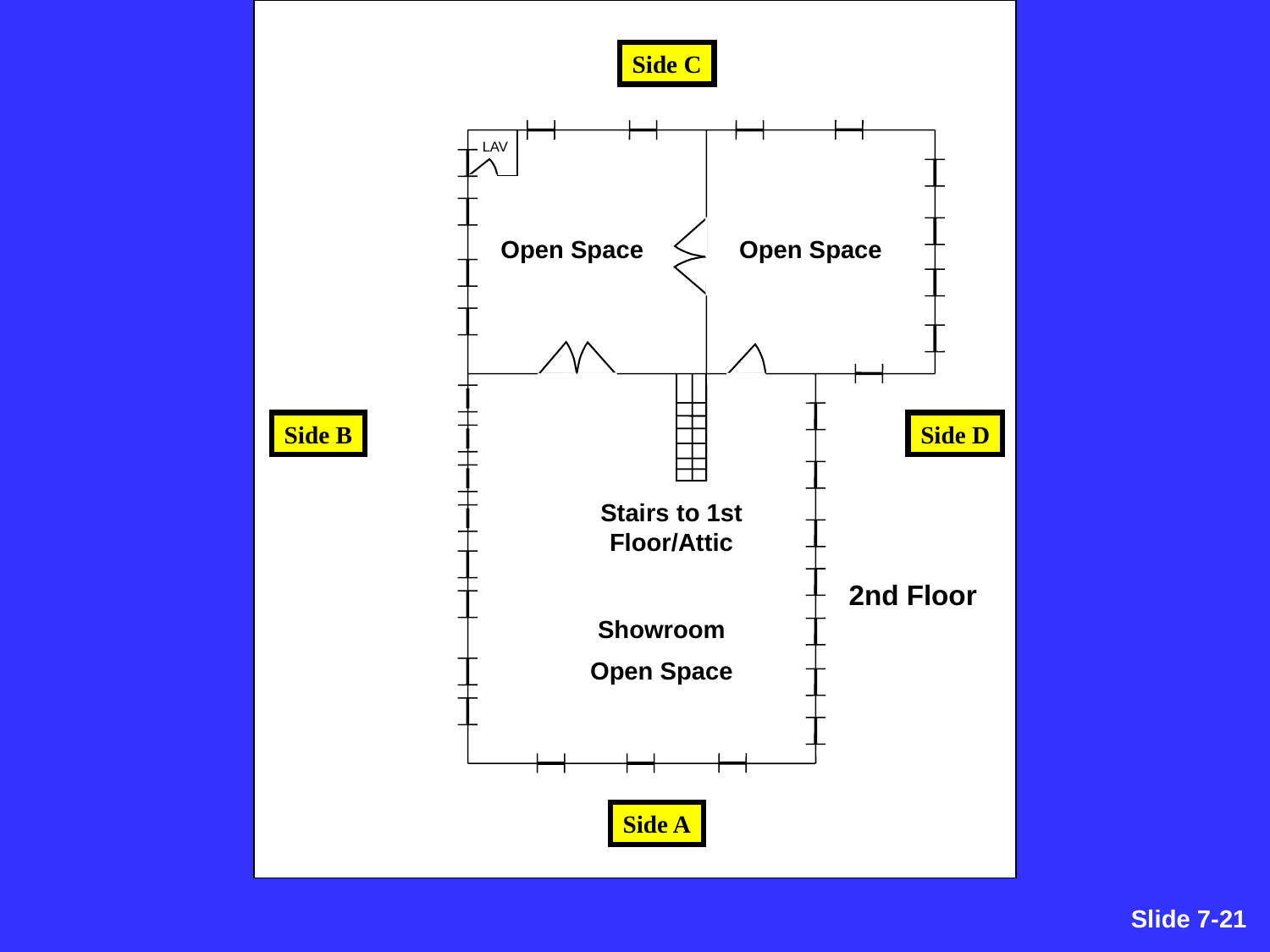

Side C

LAV

Open Space
Open Space

Side B
Side D

Stairs to 1st Floor/Attic

Showroom
Open Space

Side A
2nd Floor
Slide 7-21